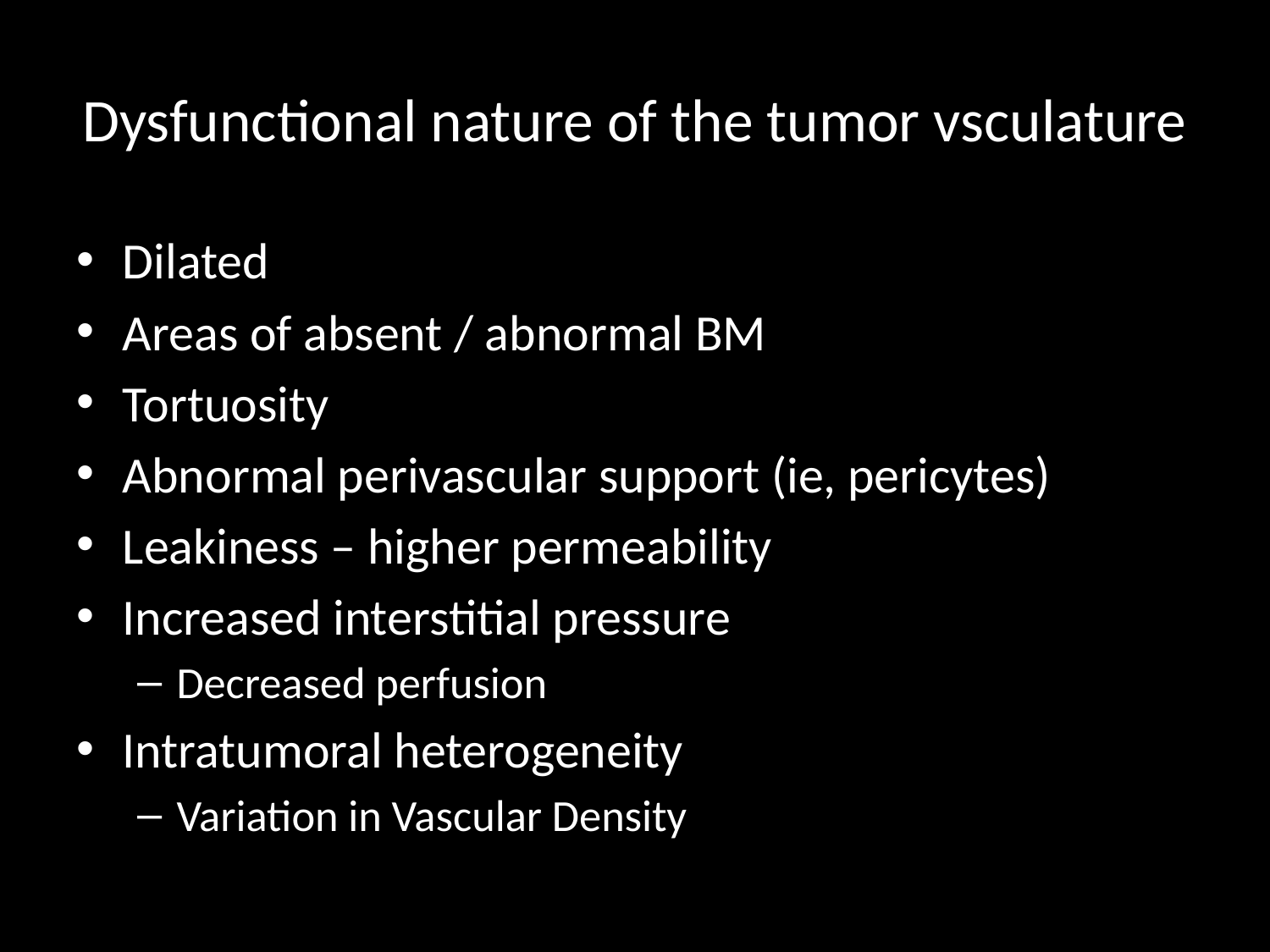

# Dysfunctional nature of the tumor vsculature
Dilated
Areas of absent / abnormal BM
Tortuosity
Abnormal perivascular support (ie, pericytes)
Leakiness – higher permeability
Increased interstitial pressure
Decreased perfusion
Intratumoral heterogeneity
Variation in Vascular Density